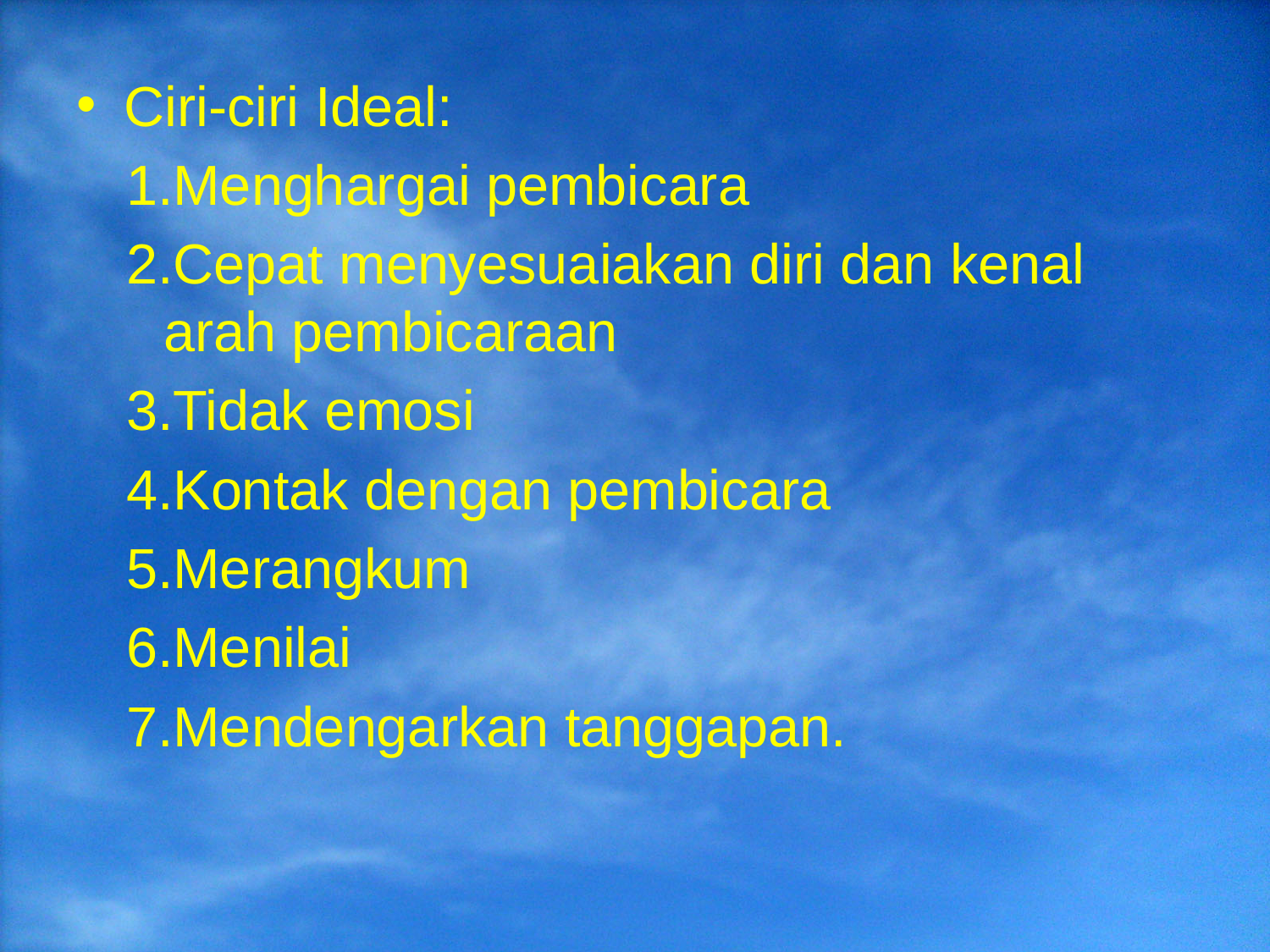

Ciri-ciri Ideal:
Menghargai pembicara
Cepat menyesuaiakan diri dan kenal arah pembicaraan
Tidak emosi
Kontak dengan pembicara
Merangkum
Menilai
Mendengarkan tanggapan.